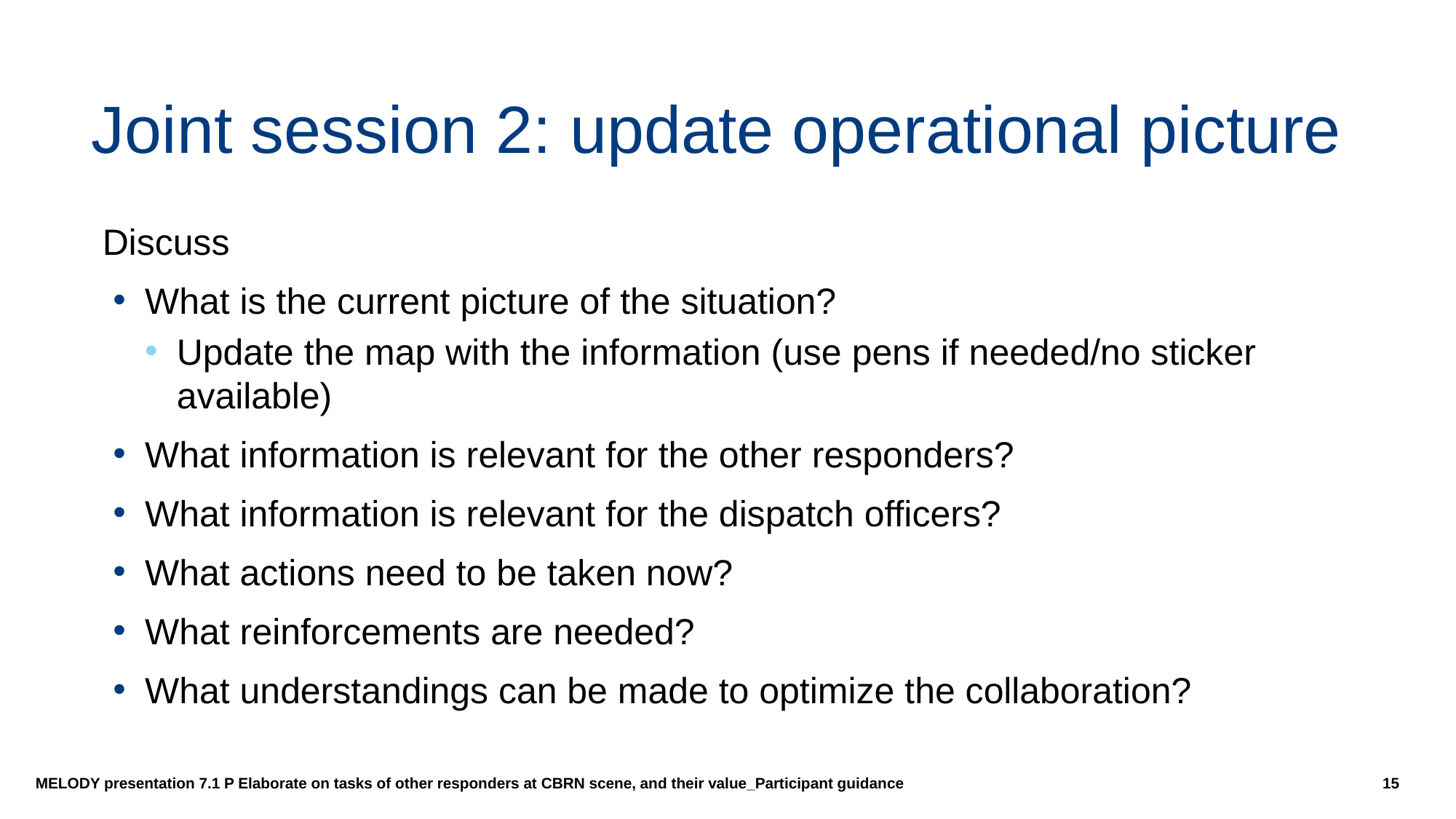

# Joint session 2: update operational picture
Discuss
What is the current picture of the situation?
Update the map with the information (use pens if needed/no sticker available)
What information is relevant for the other responders?
What information is relevant for the dispatch officers?
What actions need to be taken now?
What reinforcements are needed?
What understandings can be made to optimize the collaboration?

MELODY presentation 7.1 P Elaborate on tasks of other responders at CBRN scene, and their value_Participant guidance
15